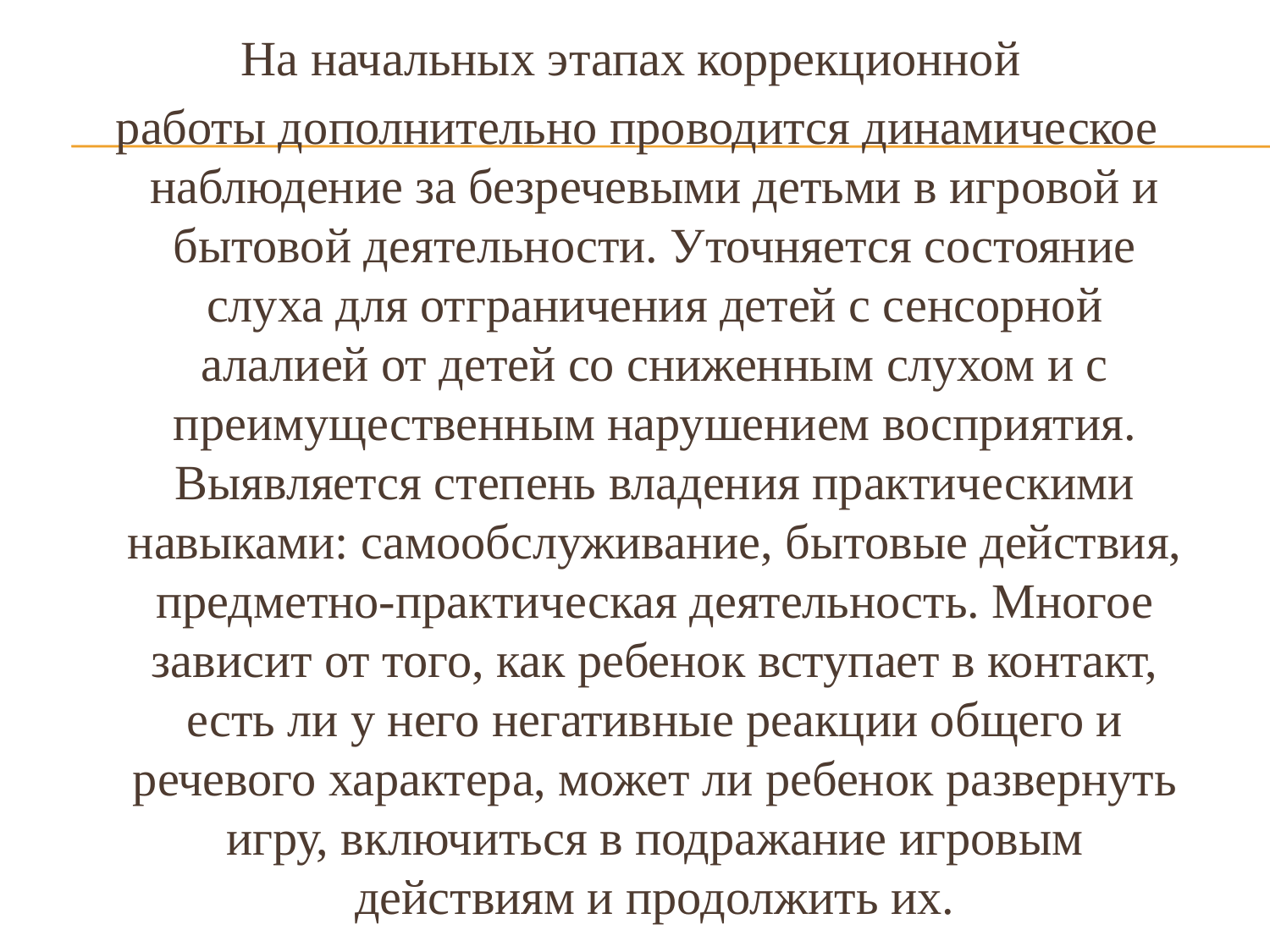

На начальных этапах коррекционной
 работы дополнительно проводится динамическое наблюдение за безречевыми детьми в игровой и бытовой деятельности. Уточняется состояние слуха для отграничения детей с сенсорной алалией от детей со сниженным слухом и с преимущественным нарушением восприятия. Выявляется степень владения практическими навыками: самообслуживание, бытовые действия, предметно-практическая деятельность. Многое зависит от того, как ребенок вступает в контакт, есть ли у него негативные реакции общего и речевого характера, может ли ребенок развернуть игру, включиться в подражание игровым действиям и продолжить их.